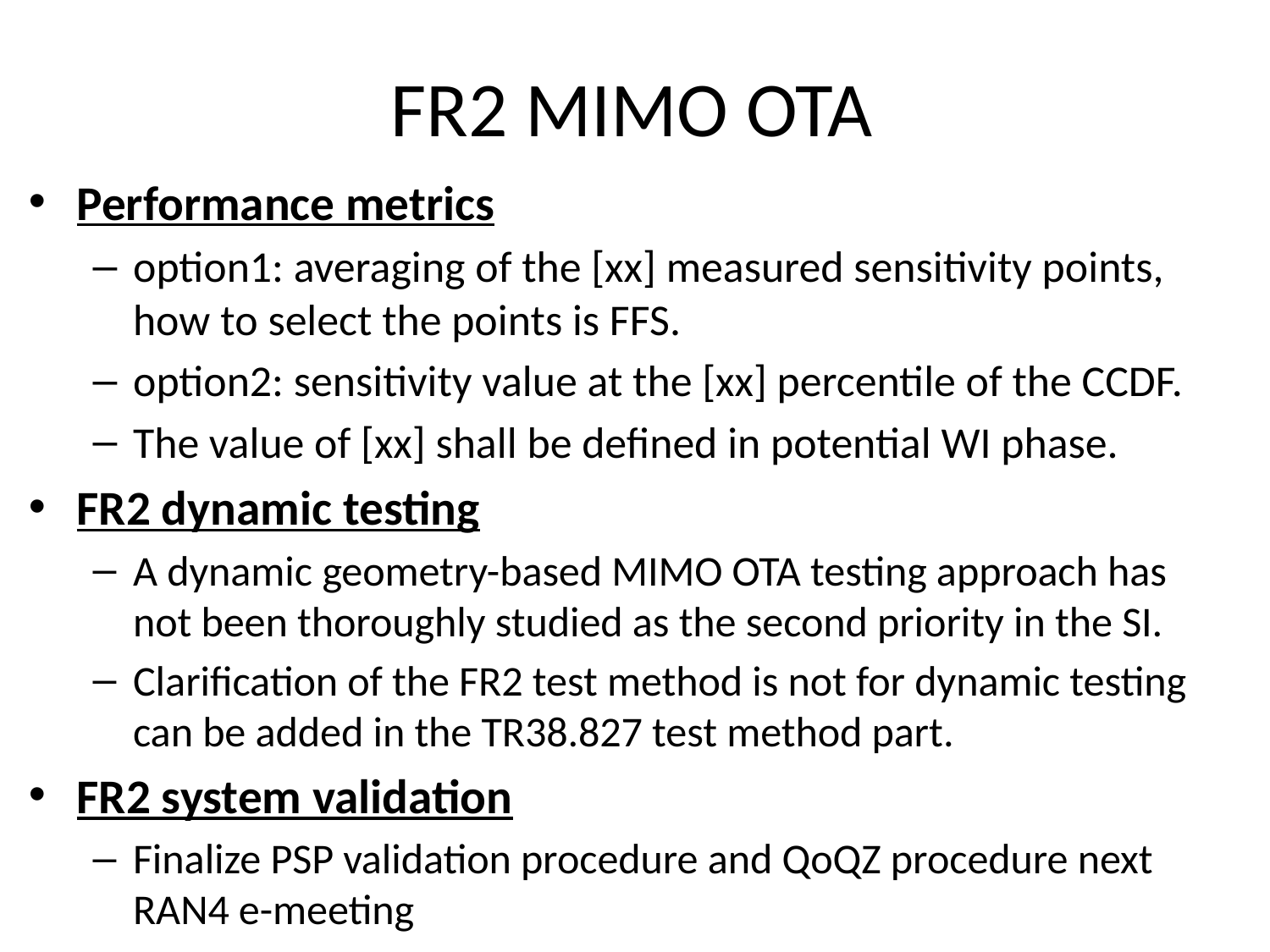

# FR2 MIMO OTA
Performance metrics
option1: averaging of the [xx] measured sensitivity points, how to select the points is FFS.
option2: sensitivity value at the [xx] percentile of the CCDF.
The value of [xx] shall be defined in potential WI phase.
FR2 dynamic testing
A dynamic geometry-based MIMO OTA testing approach has not been thoroughly studied as the second priority in the SI.
Clarification of the FR2 test method is not for dynamic testing can be added in the TR38.827 test method part.
FR2 system validation
Finalize PSP validation procedure and QoQZ procedure next RAN4 e-meeting